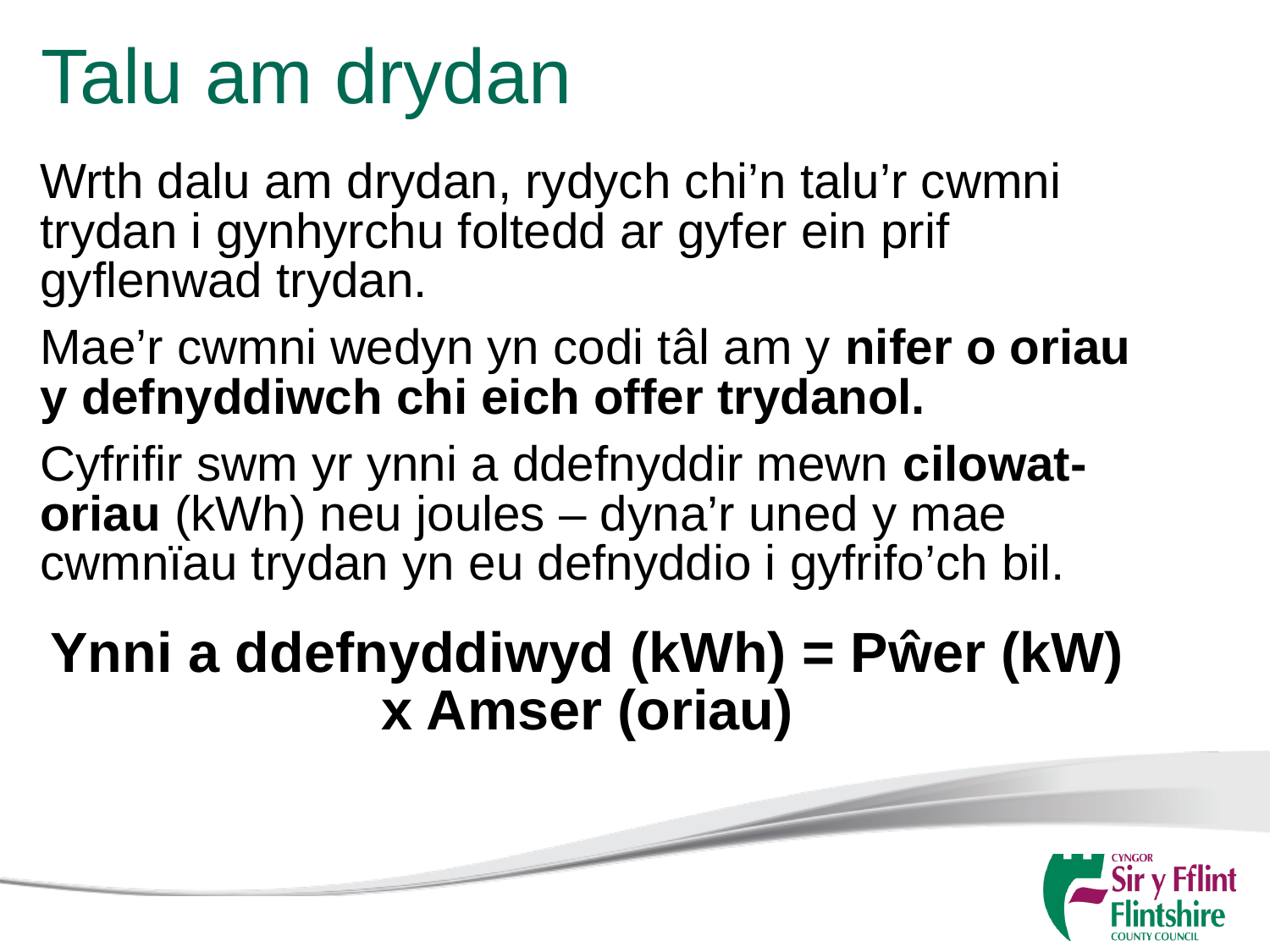

# Talu am drydan
Wrth dalu am drydan, rydych chi’n talu’r cwmni trydan i gynhyrchu foltedd ar gyfer ein prif gyflenwad trydan.
Mae’r cwmni wedyn yn codi tâl am y nifer o oriau y defnyddiwch chi eich offer trydanol.
Cyfrifir swm yr ynni a ddefnyddir mewn cilowat-oriau (kWh) neu joules – dyna’r uned y mae cwmnïau trydan yn eu defnyddio i gyfrifo’ch bil.

Ynni a ddefnyddiwyd (kWh) = Pŵer (kW) x Amser (oriau)